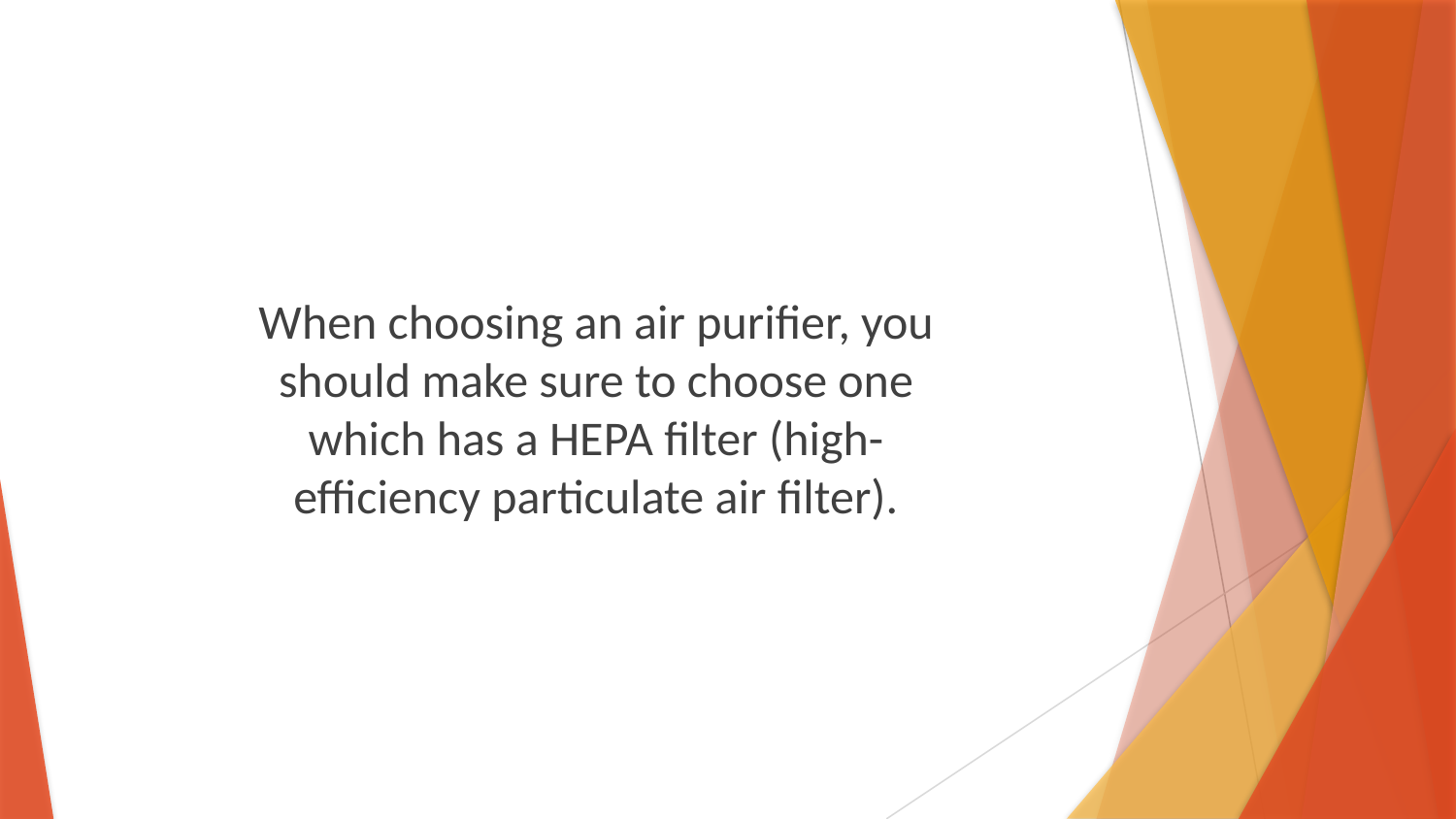

When choosing an air purifier, you should make sure to choose one which has a HEPA filter (high-efficiency particulate air filter).